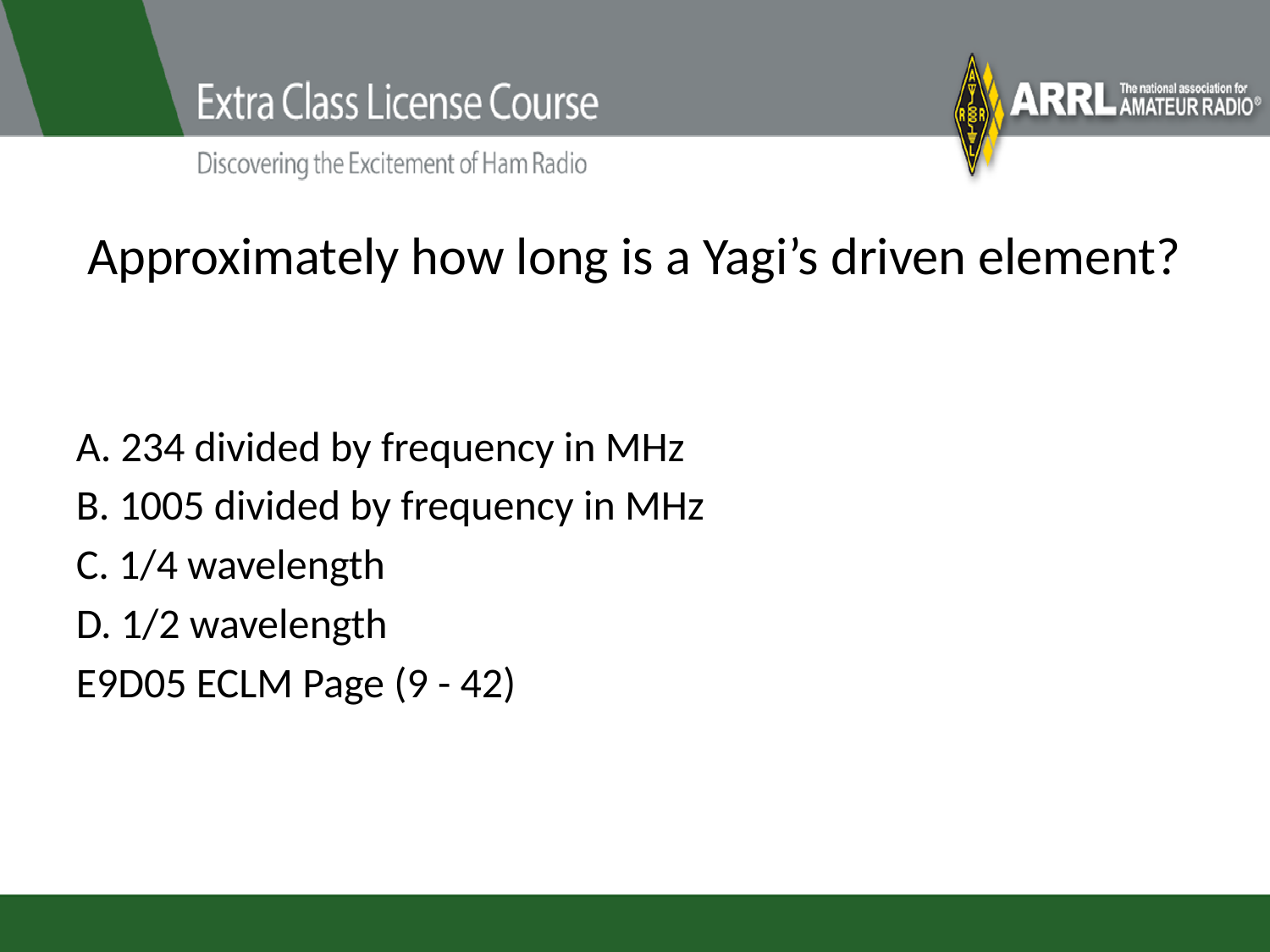

# Approximately how long is a Yagi’s driven element?
A. 234 divided by frequency in MHz
B. 1005 divided by frequency in MHz
C. 1/4 wavelength
D. 1/2 wavelength
E9D05 ECLM Page (9 - 42)